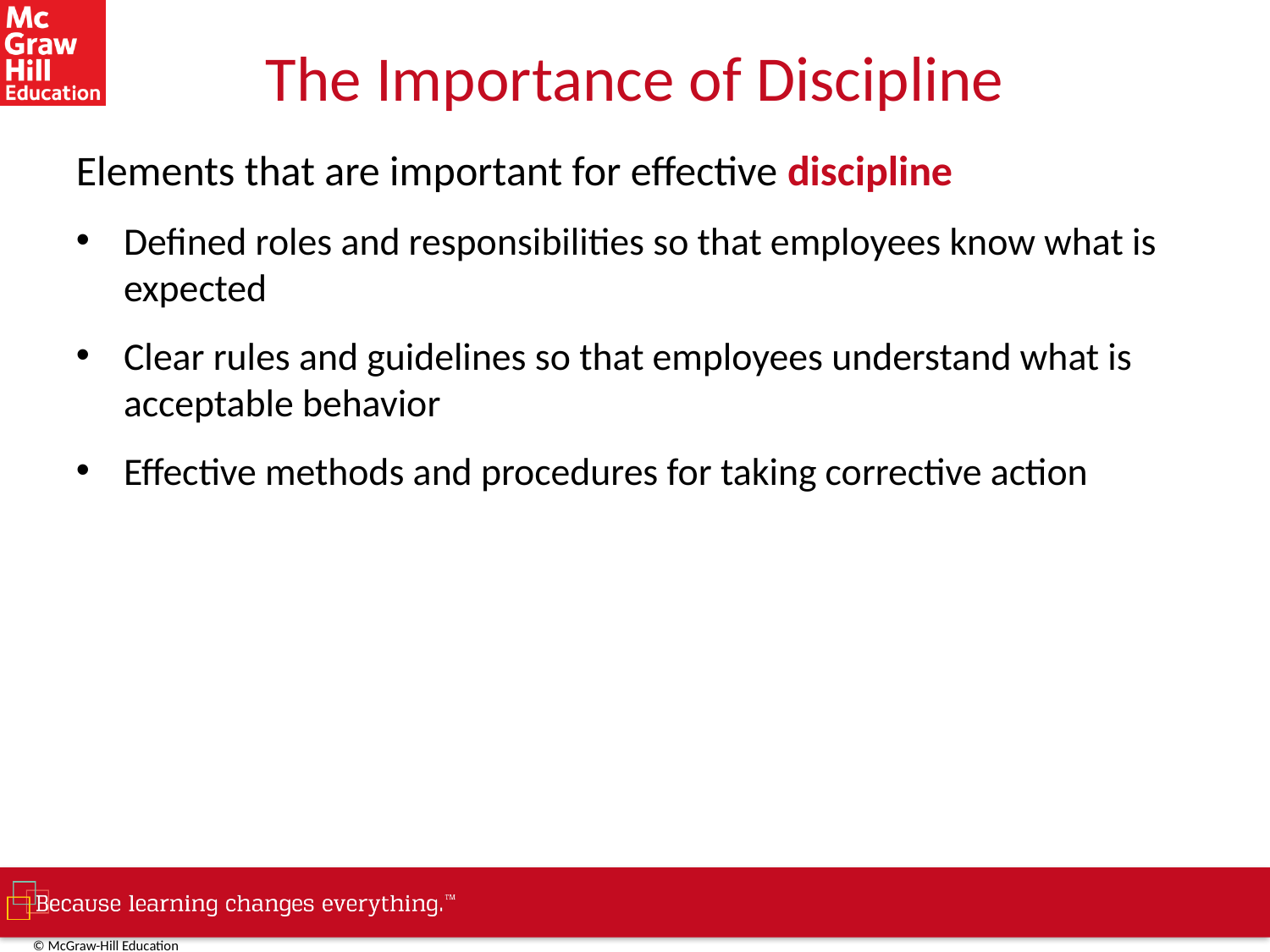

# The Importance of Discipline
Elements that are important for effective discipline
Defined roles and responsibilities so that employees know what is expected
Clear rules and guidelines so that employees understand what is acceptable behavior
Effective methods and procedures for taking corrective action